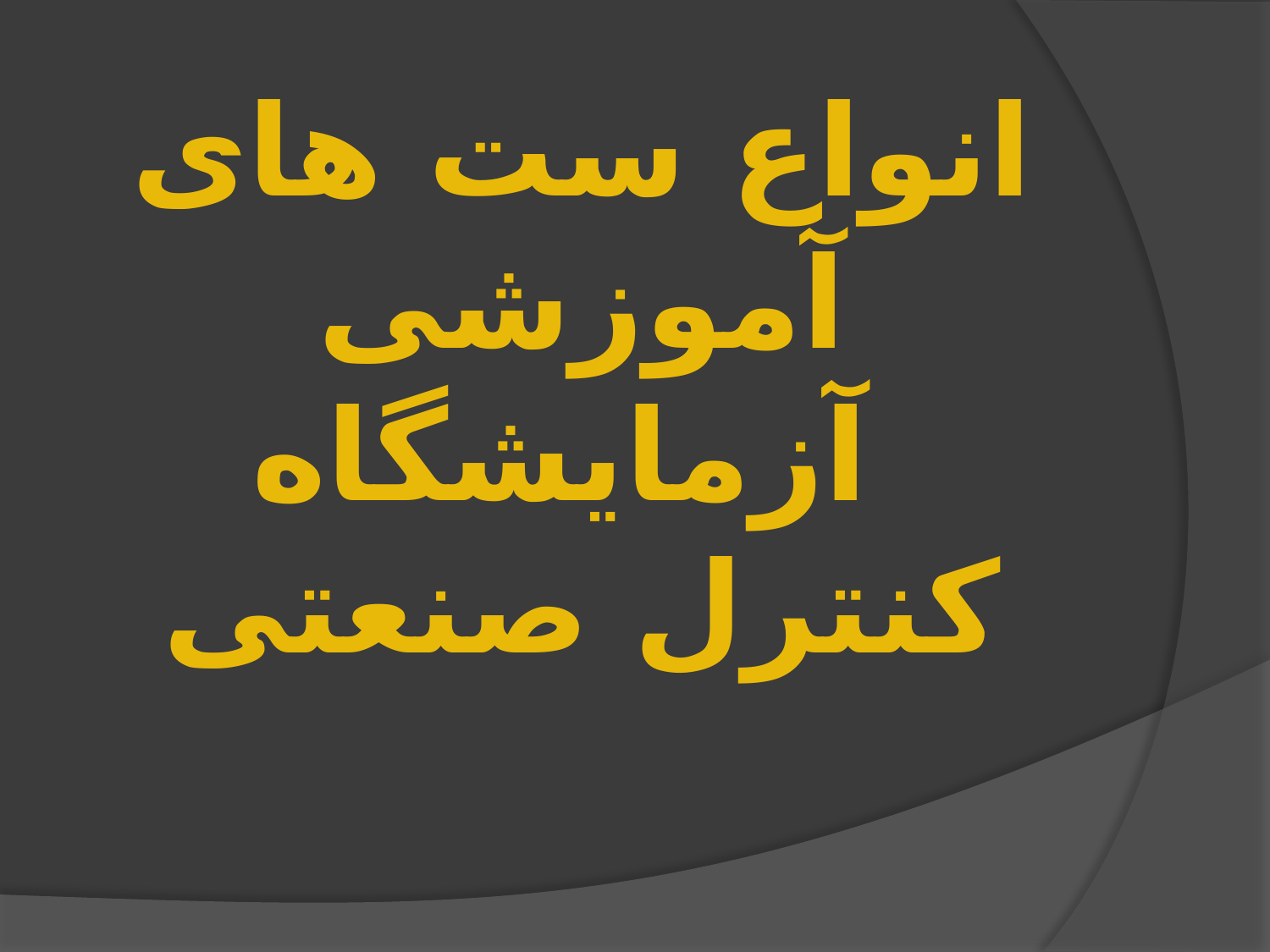

# انواع ست های آموزشی آزمایشگاه کنترل صنعتی